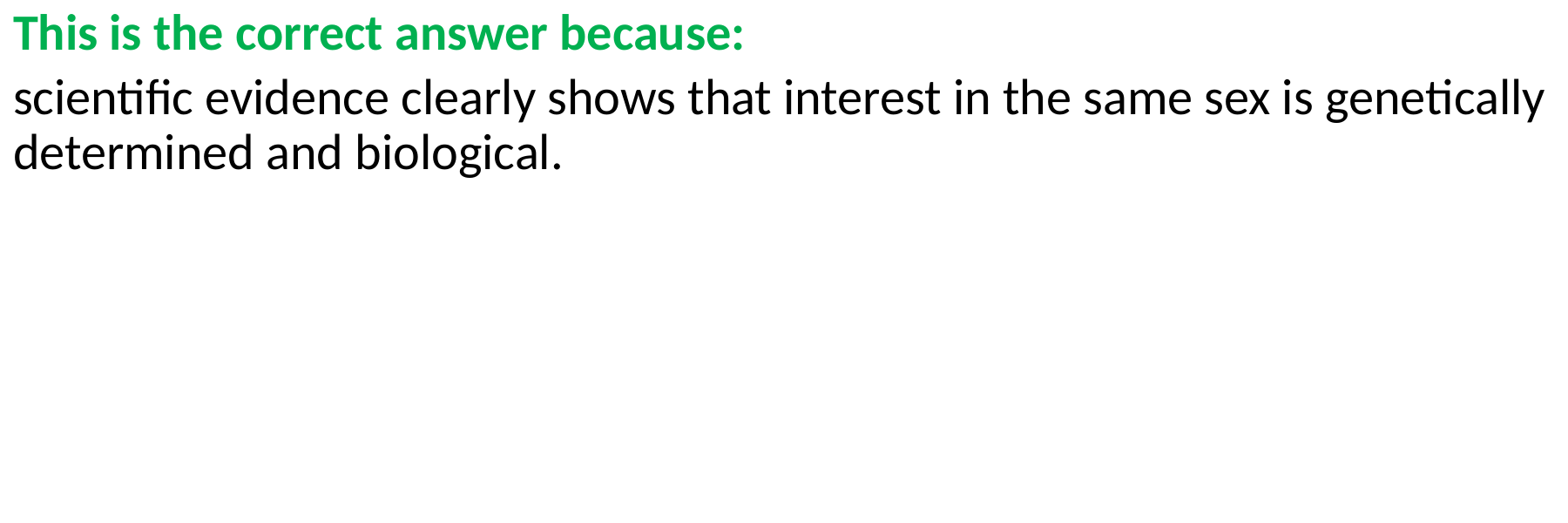

This is the correct answer because:
scientific evidence clearly shows that interest in the same sex is genetically determined and biological.